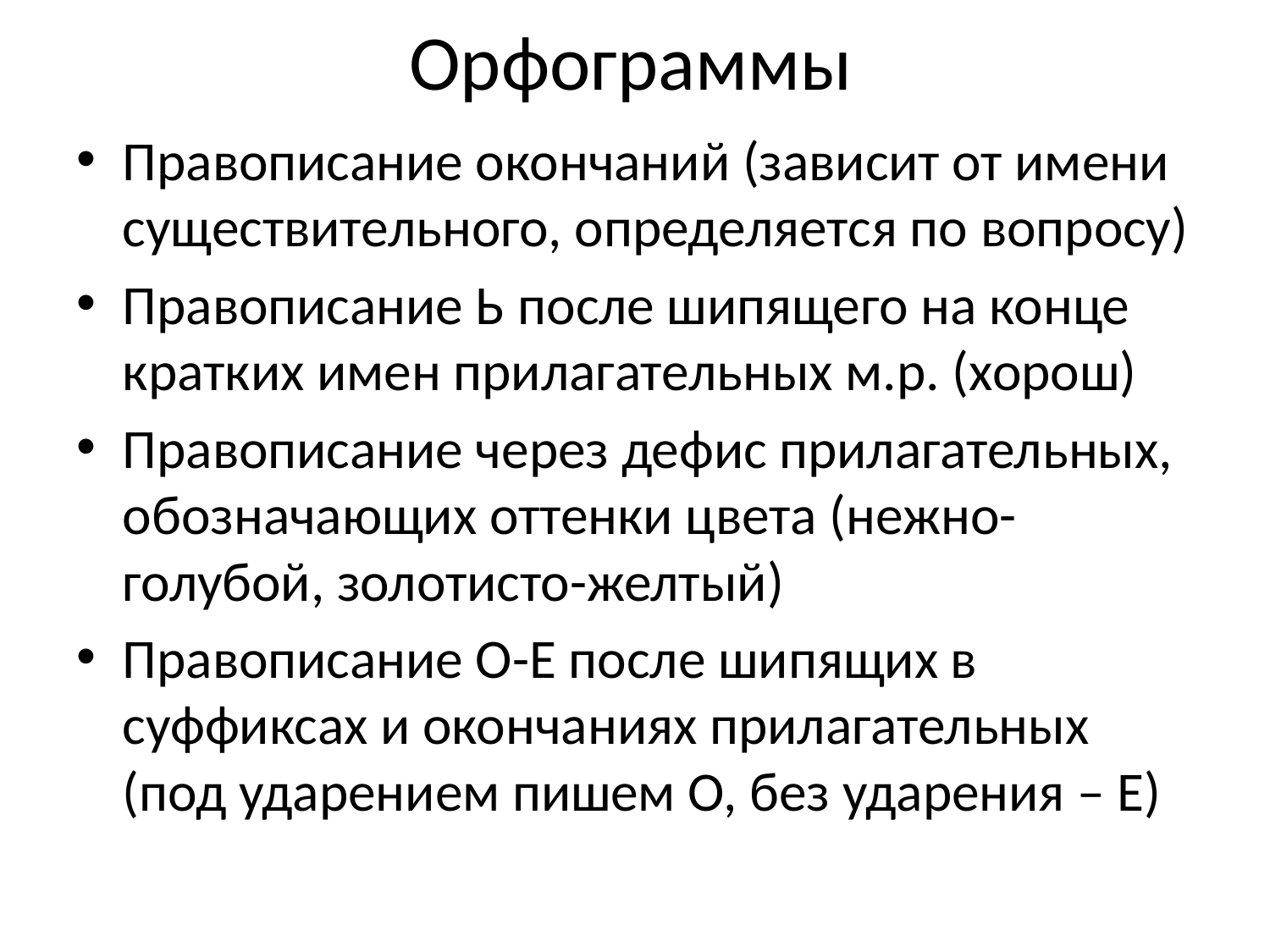

# Орфограммы
Правописание окончаний (зависит от имени существительного, определяется по вопросу)
Правописание Ь после шипящего на конце кратких имен прилагательных м.р. (хорош)
Правописание через дефис прилагательных, обозначающих оттенки цвета (нежно-голубой, золотисто-желтый)
Правописание О-Е после шипящих в суффиксах и окончаниях прилагательных (под ударением пишем О, без ударения – Е)